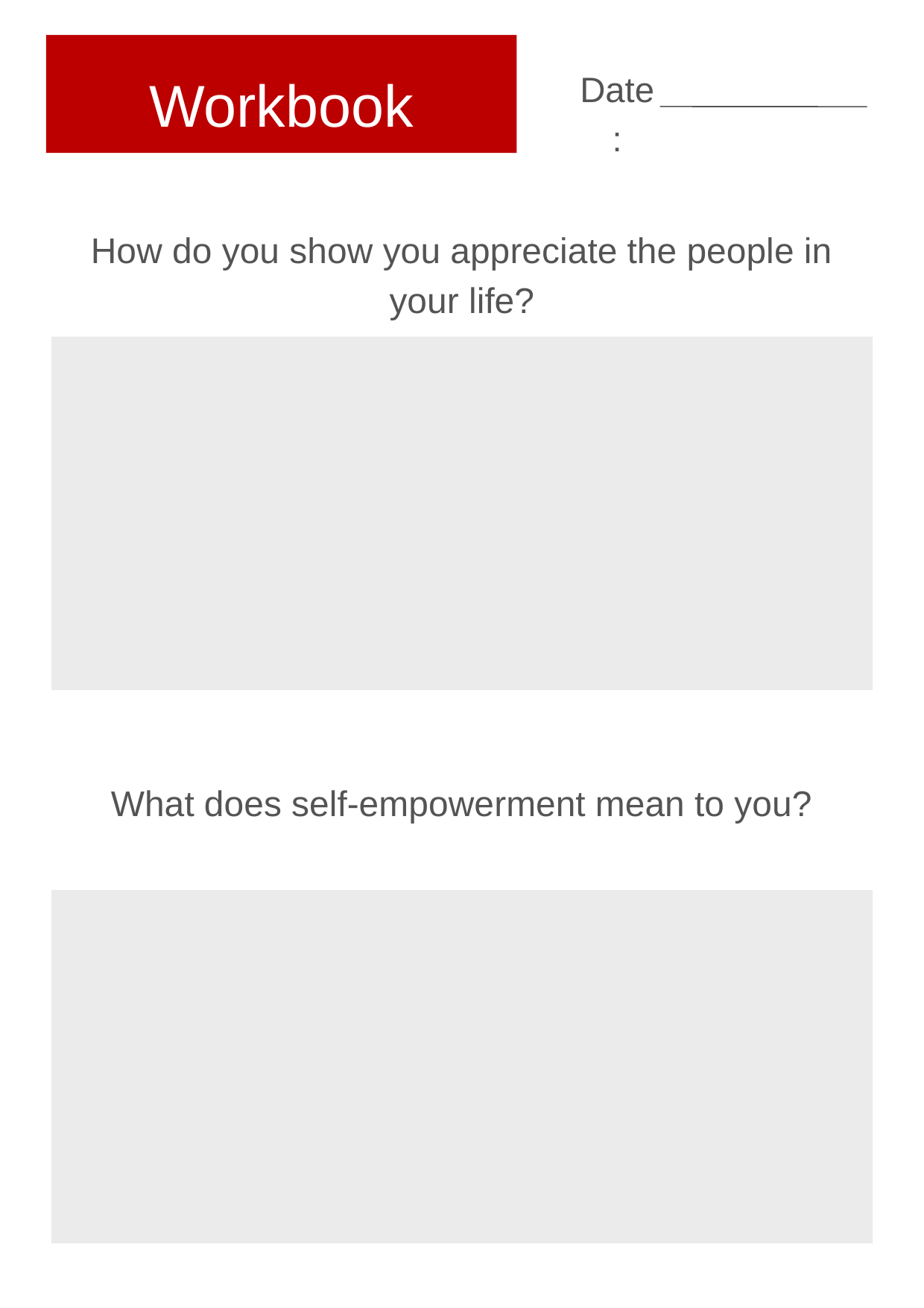

Workbook
Date:

How do you show you appreciate the people in your life?

What does self-empowerment mean to you?